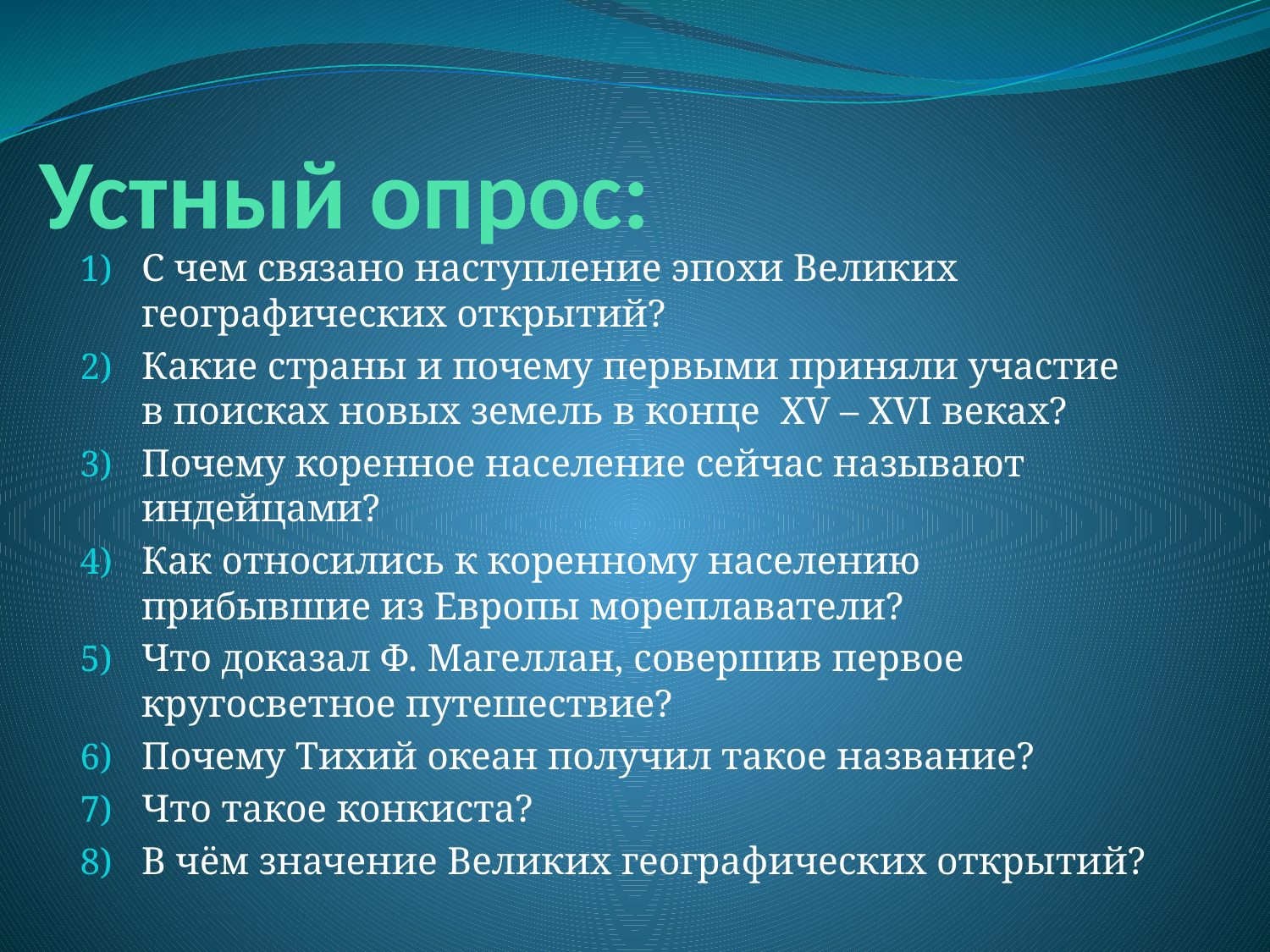

# Устный опрос:
С чем связано наступление эпохи Великих географических открытий?
Какие страны и почему первыми приняли участие в поисках новых земель в конце  XV – XVI веках?
Почему коренное население сейчас называют индейцами?
Как относились к коренному населению прибывшие из Европы мореплаватели?
Что доказал Ф. Магеллан, совершив первое кругосветное путешествие?
Почему Тихий океан получил такое название?
Что такое конкиста?
В чём значение Великих географических открытий?